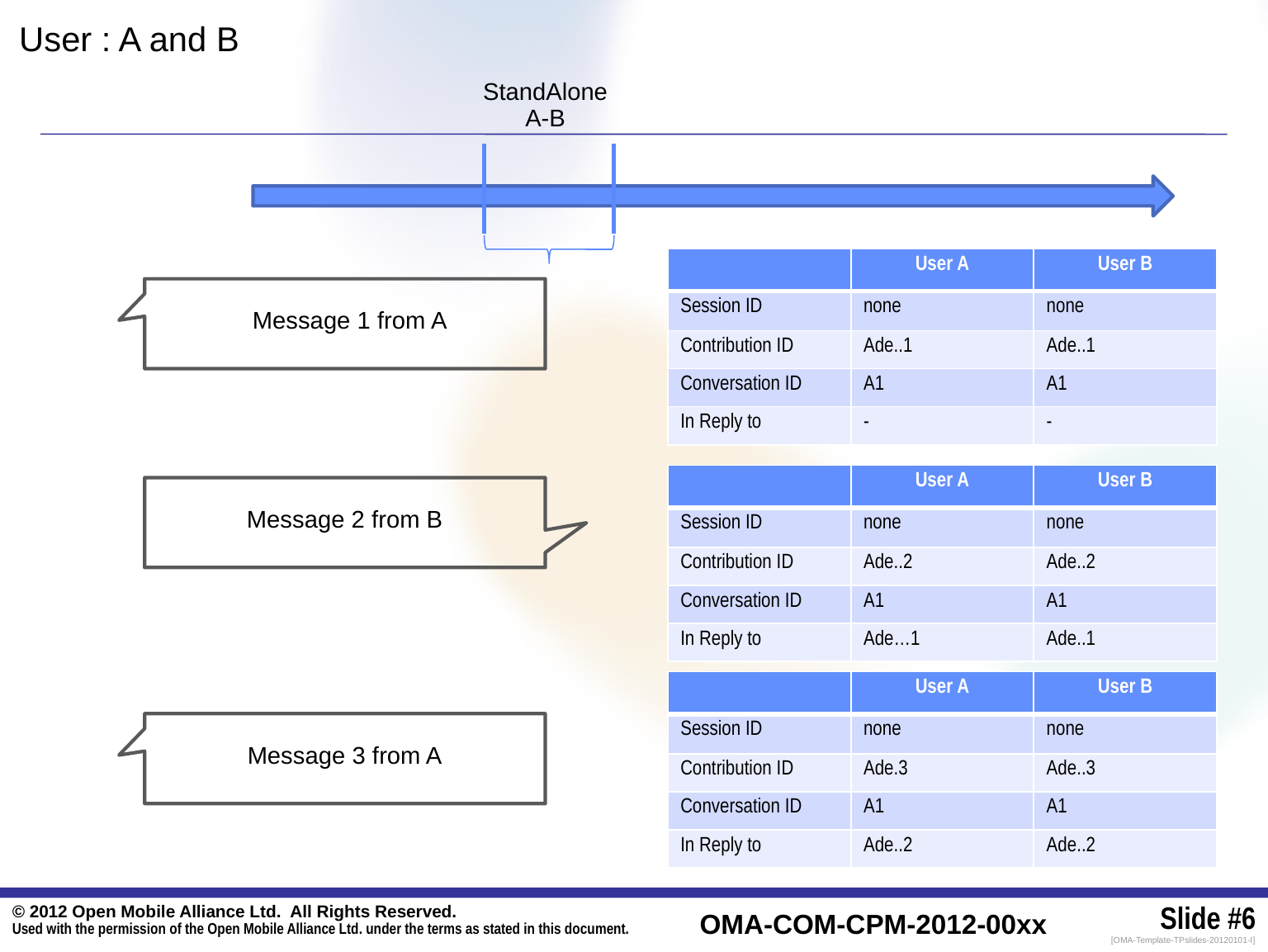

User : A and B
StandAlone
A-B

|  | User A | User B |
| --- | --- | --- |
| Session ID | none | none |
| Contribution ID | Ade..1 | Ade..1 |
| Conversation ID | A1 | A1 |
| In Reply to | - | - |

Message 1 from A
|  | User A | User B |
| --- | --- | --- |
| Session ID | none | none |
| Contribution ID | Ade..2 | Ade..2 |
| Conversation ID | A1 | A1 |
| In Reply to | Ade…1 | Ade..1 |

Message 2 from B
|  | User A | User B |
| --- | --- | --- |
| Session ID | none | none |
| Contribution ID | Ade.3 | Ade..3 |
| Conversation ID | A1 | A1 |
| In Reply to | Ade..2 | Ade..2 |

Message 3 from A